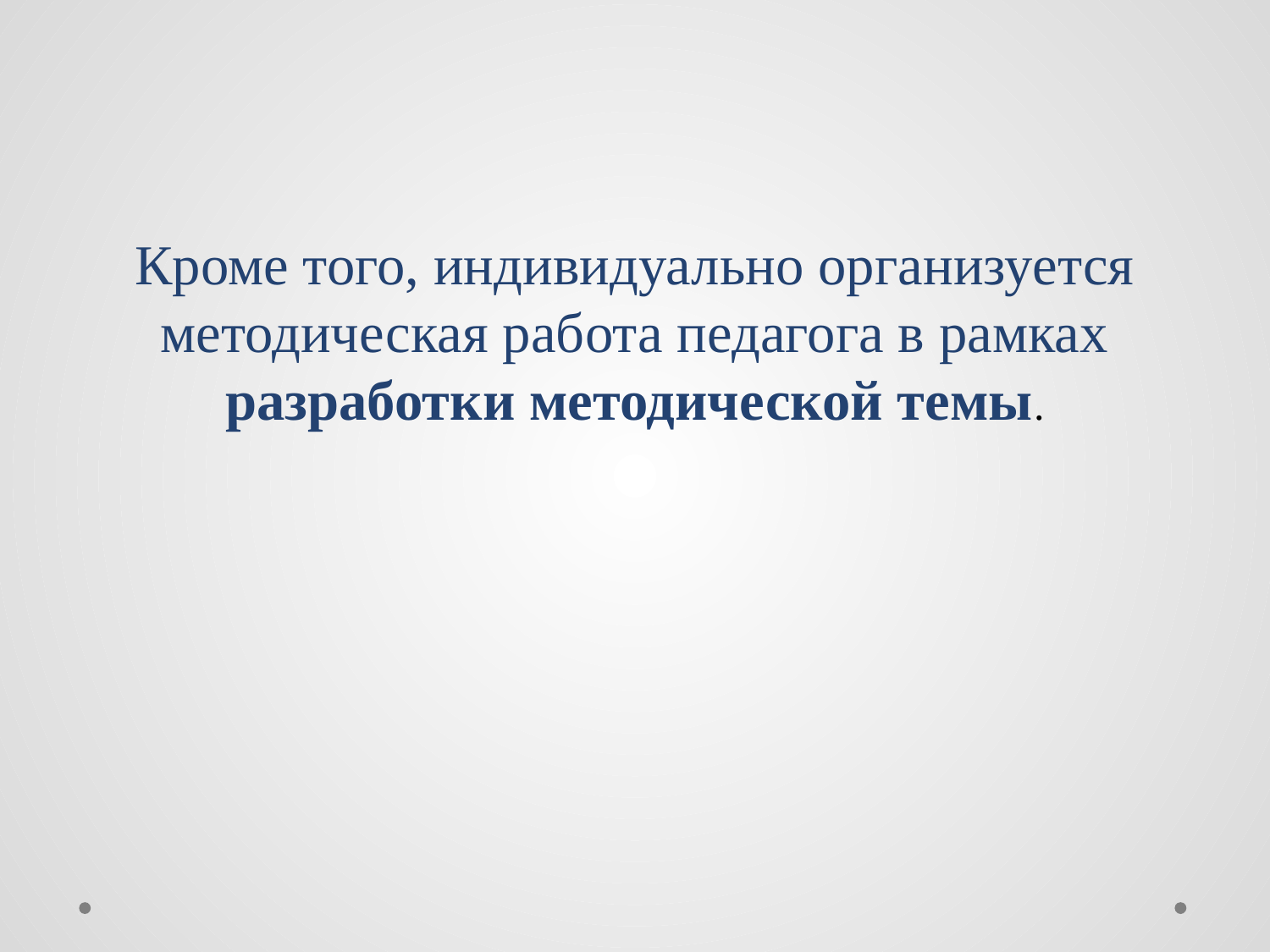

Кроме того, индивидуально организуется методическая работа педагога в рамках разработки методической темы.